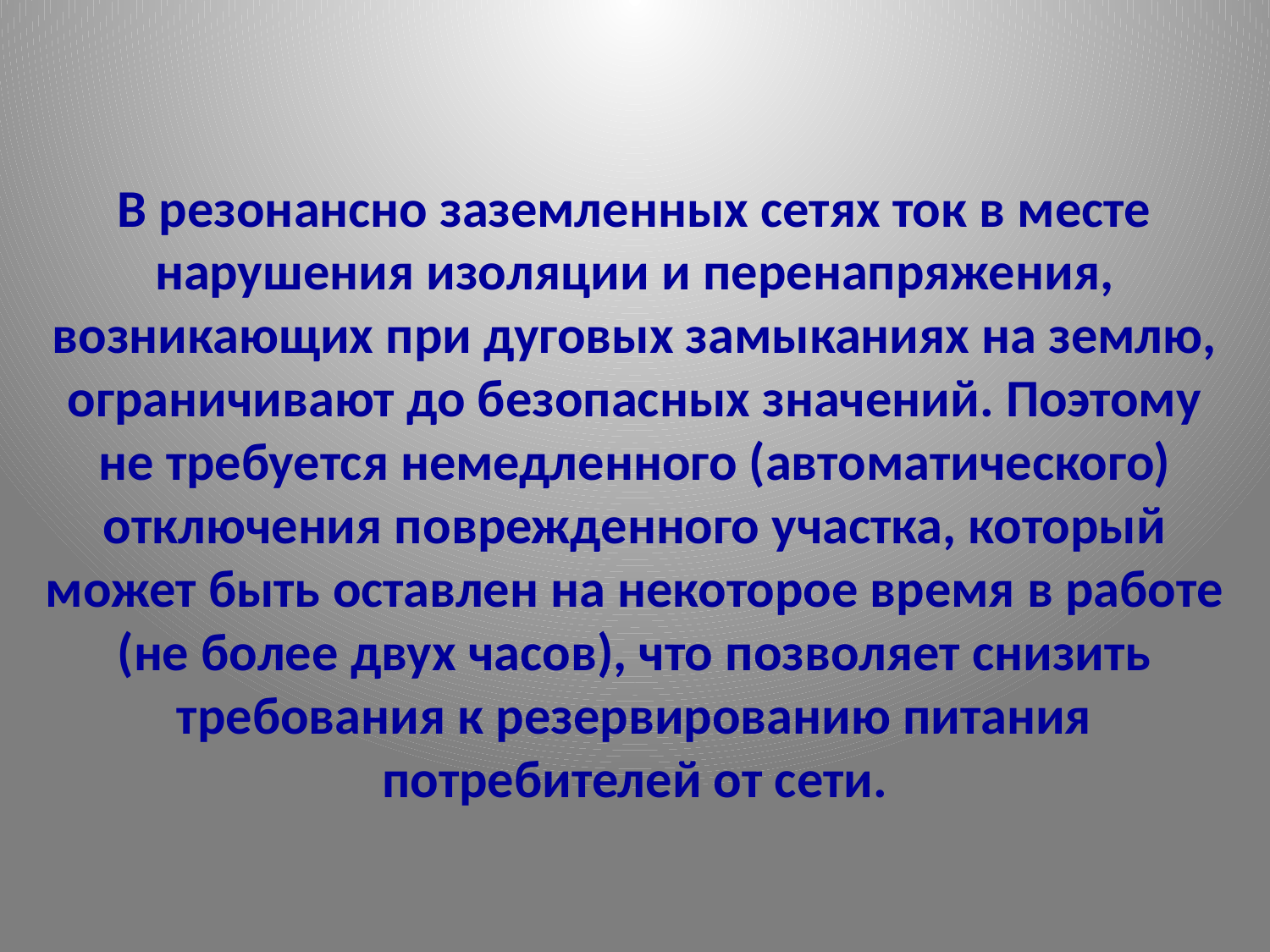

# В резонансно заземленных сетях ток в месте нарушения изоляции и перенапряжения, возникающих при дуговых замыканиях на землю, ограничивают до безопасных значений. Поэтому не требуется немедленного (автоматического) отключения поврежденного участка, который может быть оставлен на некоторое время в работе (не более двух часов), что позволяет снизить требования к резервированию питания потребителей от сети.